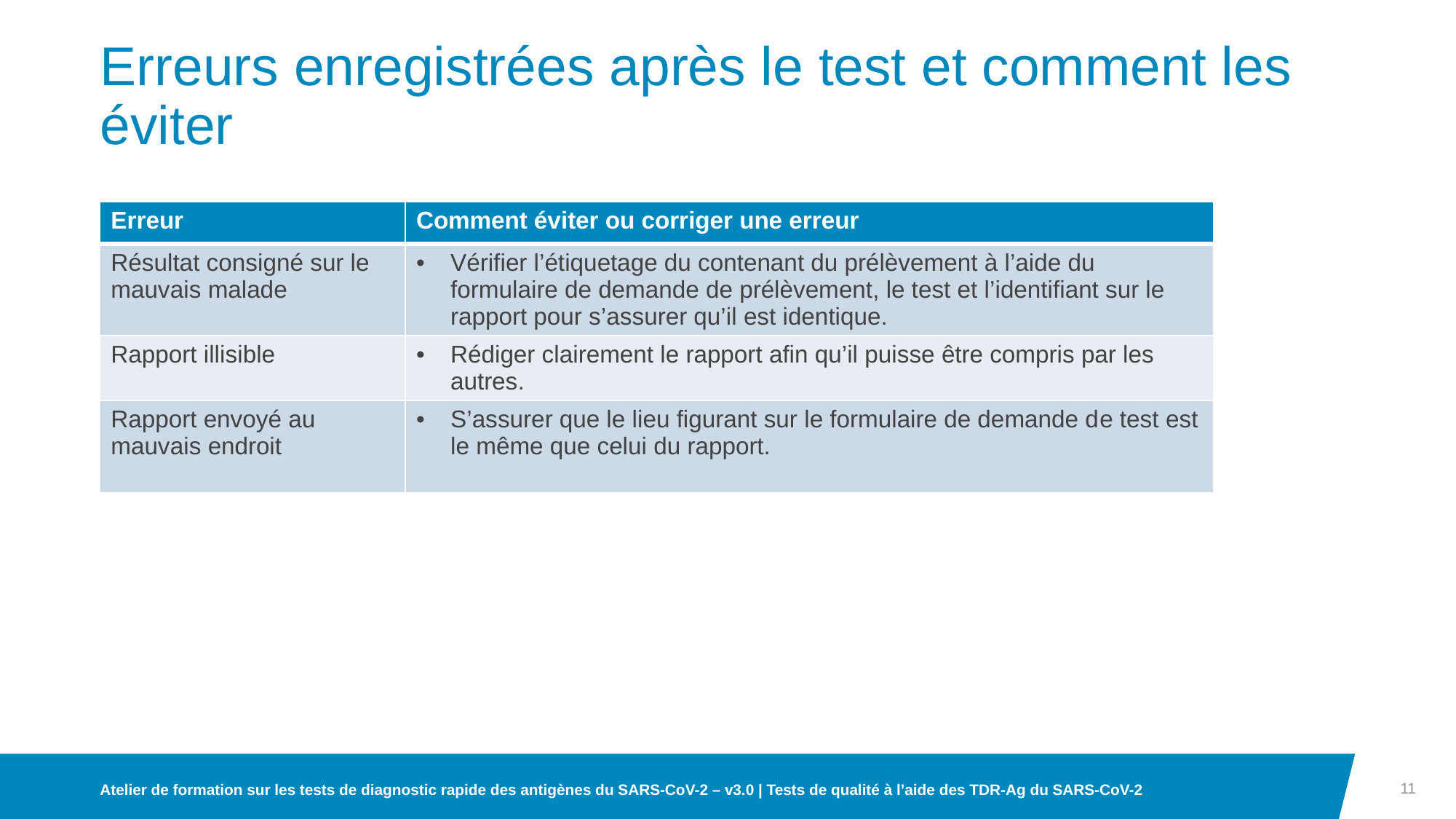

# Erreurs enregistrées après le test et comment les éviter
| Erreur | Comment éviter ou corriger une erreur |
| --- | --- |
| Résultat consigné sur le mauvais malade | Vérifier l’étiquetage du contenant du prélèvement à l’aide du formulaire de demande de prélèvement, le test et l’identifiant sur le rapport pour s’assurer qu’il est identique. |
| Rapport illisible | Rédiger clairement le rapport afin qu’il puisse être compris par les autres. |
| Rapport envoyé au mauvais endroit | S’assurer que le lieu figurant sur le formulaire de demande de test est le même que celui du rapport. |
11
Atelier de formation sur les tests de diagnostic rapide des antigènes du SARS-CoV-2 – v3.0 | Tests de qualité à l’aide des TDR-Ag du SARS-CoV-2